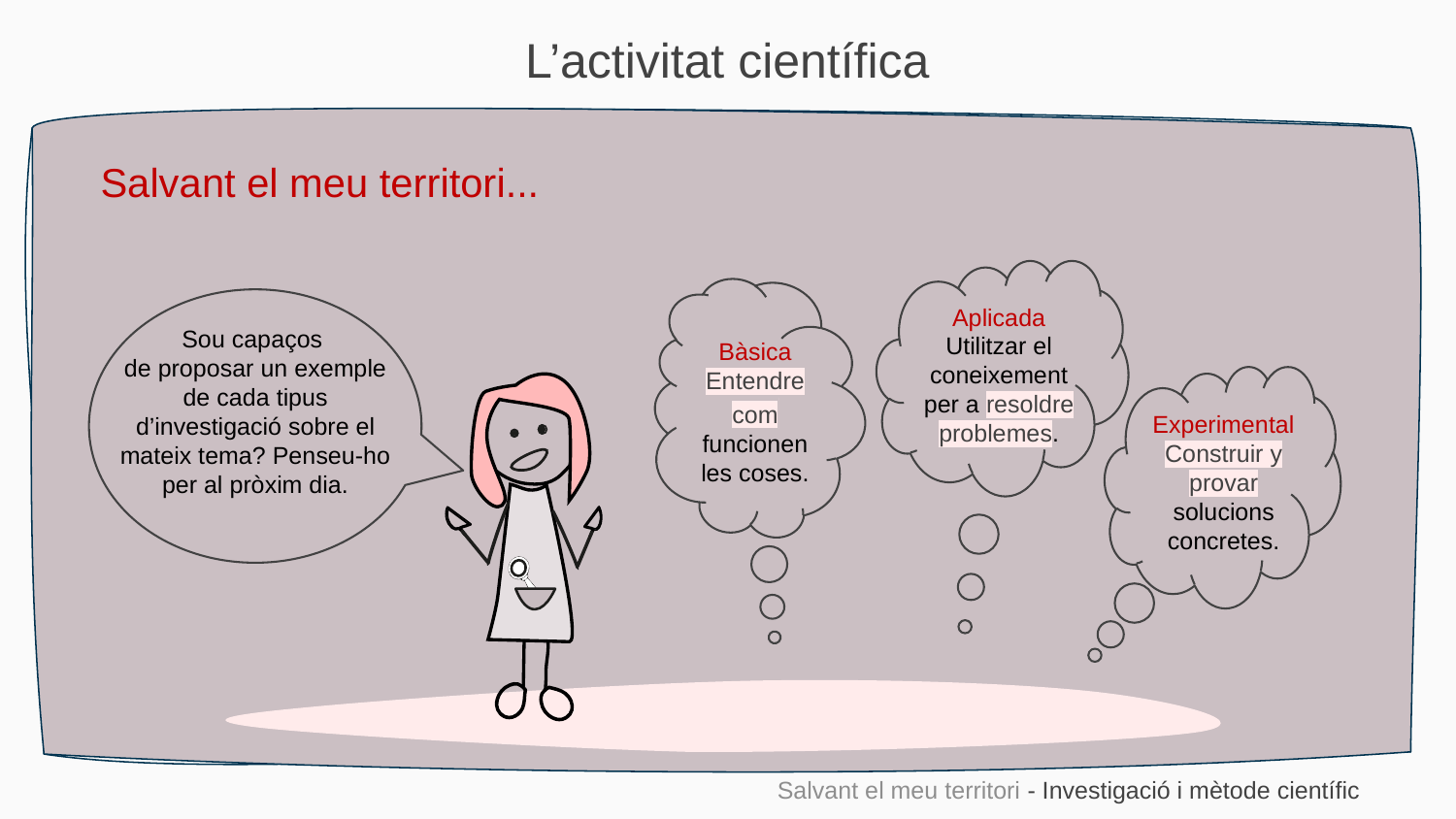

L’activitat científica

Salvant el meu territori...

Aplicada
Utilitzar el coneixement per a resoldre problemes.

Sou capaços
de proposar un exemple de cada tipus d’investigació sobre el mateix tema? Penseu-ho per al pròxim dia.

Bàsica
Entendre com funcionen les coses.

Experimental
Construir y provar solucions concretes.

Salvant el meu territori - Investigació i mètode científic